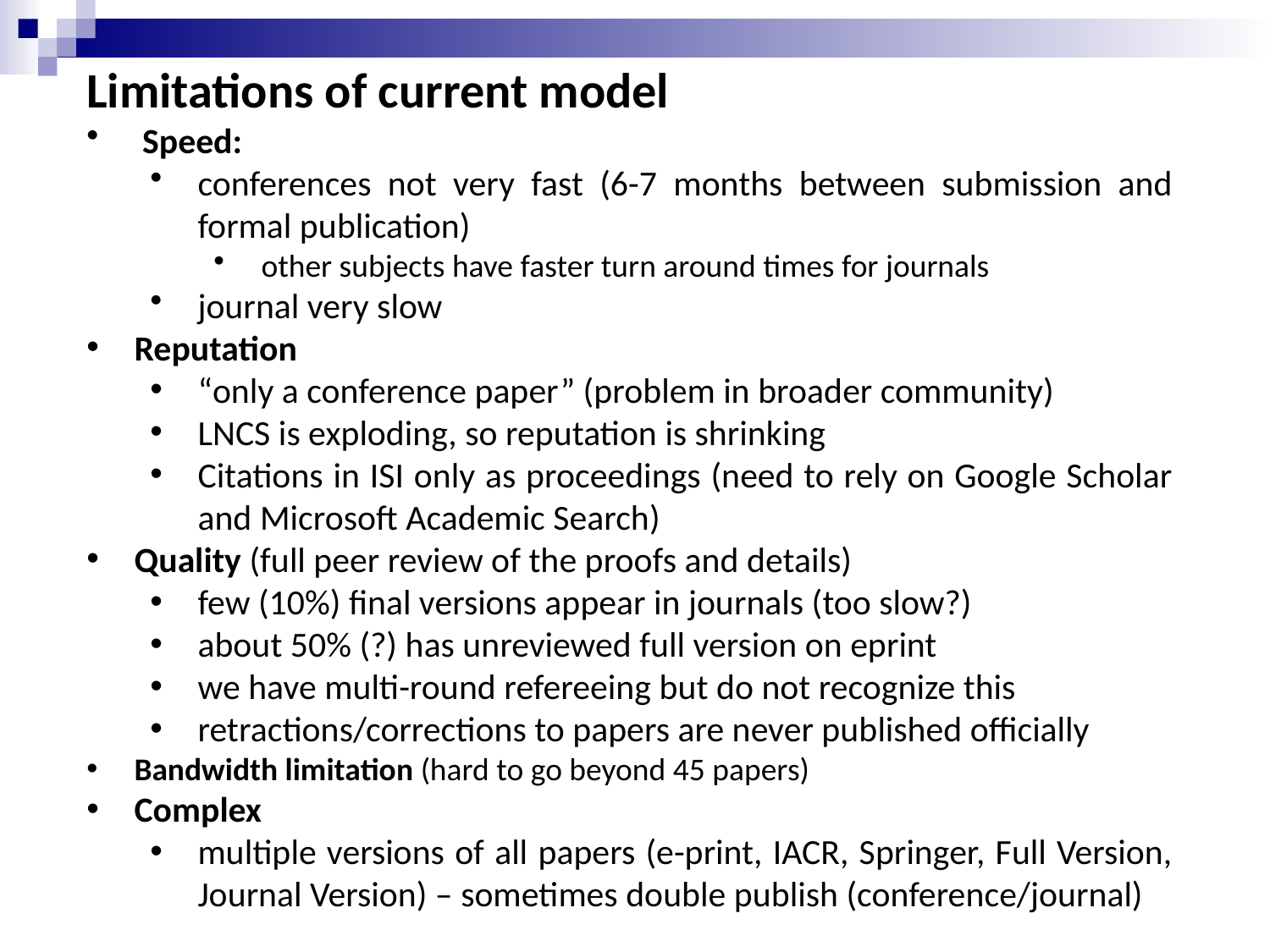

Limitations of current model
 Speed:
conferences not very fast (6-7 months between submission and formal publication)
other subjects have faster turn around times for journals
journal very slow
Reputation
“only a conference paper” (problem in broader community)
LNCS is exploding, so reputation is shrinking
Citations in ISI only as proceedings (need to rely on Google Scholar and Microsoft Academic Search)
Quality (full peer review of the proofs and details)
few (10%) final versions appear in journals (too slow?)
about 50% (?) has unreviewed full version on eprint
we have multi-round refereeing but do not recognize this
retractions/corrections to papers are never published officially
Bandwidth limitation (hard to go beyond 45 papers)
Complex
multiple versions of all papers (e-print, IACR, Springer, Full Version, Journal Version) – sometimes double publish (conference/journal)